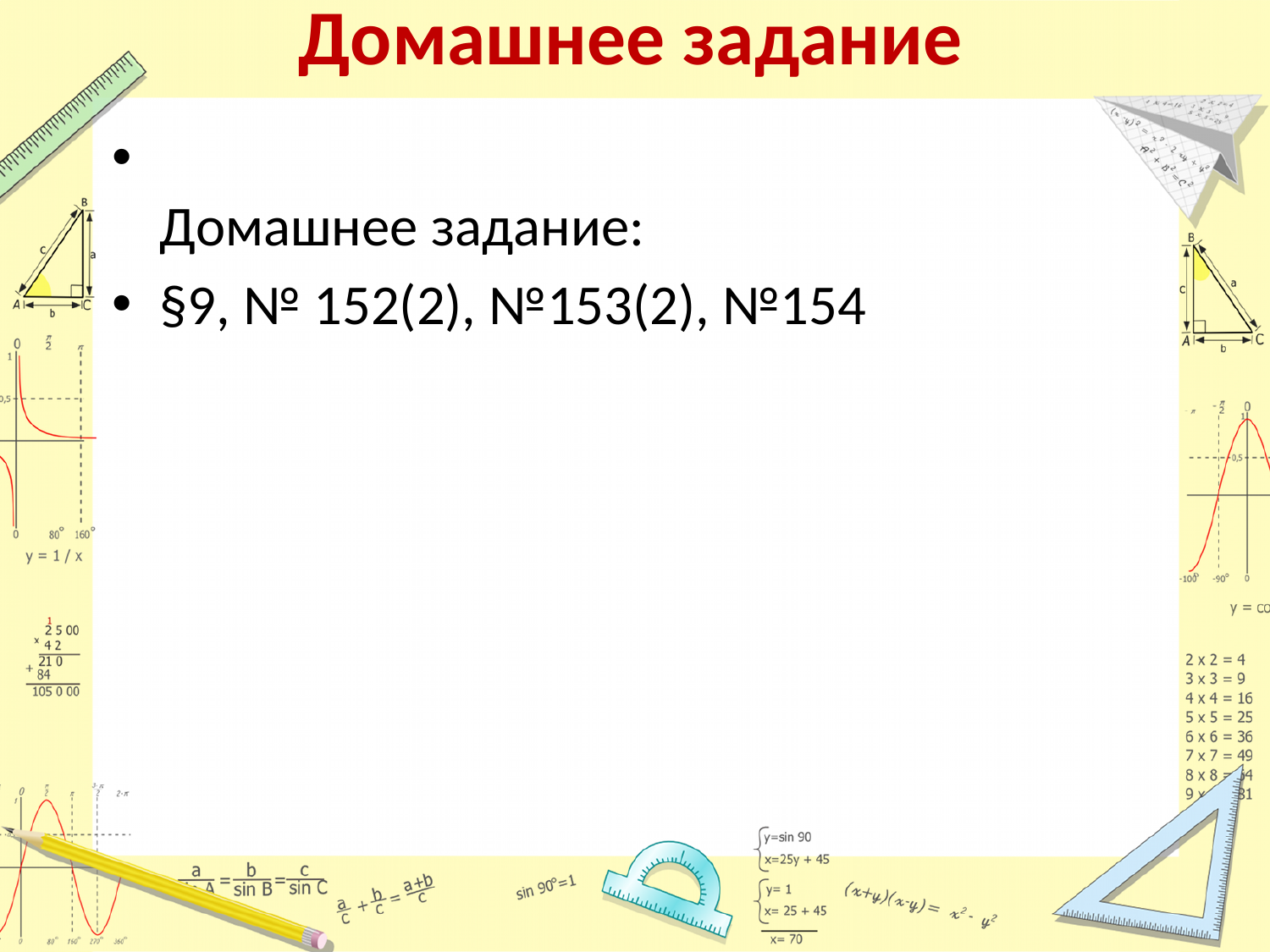

# Домашнее задание
Домашнее задание:
§9, № 152(2), №153(2), №154